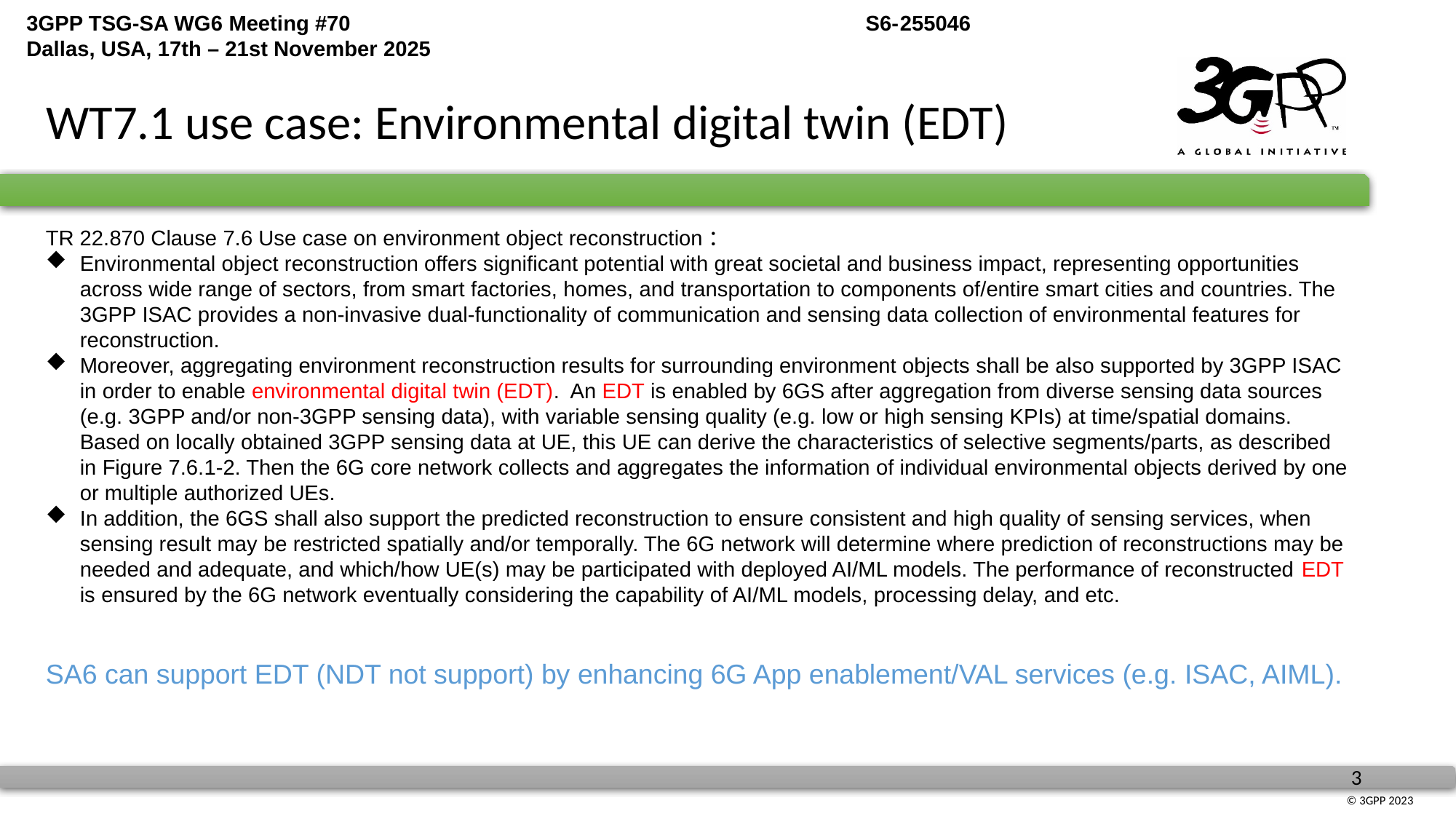

# WT7.1 use case: Environmental digital twin (EDT)
TR 22.870 Clause 7.6 Use case on environment object reconstruction：
Environmental object reconstruction offers significant potential with great societal and business impact, representing opportunities across wide range of sectors, from smart factories, homes, and transportation to components of/entire smart cities and countries. The 3GPP ISAC provides a non-invasive dual-functionality of communication and sensing data collection of environmental features for reconstruction.
Moreover, aggregating environment reconstruction results for surrounding environment objects shall be also supported by 3GPP ISAC in order to enable environmental digital twin (EDT).  An EDT is enabled by 6GS after aggregation from diverse sensing data sources (e.g. 3GPP and/or non-3GPP sensing data), with variable sensing quality (e.g. low or high sensing KPIs) at time/spatial domains. Based on locally obtained 3GPP sensing data at UE, this UE can derive the characteristics of selective segments/parts, as described in Figure 7.6.1-2. Then the 6G core network collects and aggregates the information of individual environmental objects derived by one or multiple authorized UEs.
In addition, the 6GS shall also support the predicted reconstruction to ensure consistent and high quality of sensing services, when sensing result may be restricted spatially and/or temporally. The 6G network will determine where prediction of reconstructions may be needed and adequate, and which/how UE(s) may be participated with deployed AI/ML models. The performance of reconstructed EDT is ensured by the 6G network eventually considering the capability of AI/ML models, processing delay, and etc.
SA6 can support EDT (NDT not support) by enhancing 6G App enablement/VAL services (e.g. ISAC, AIML).